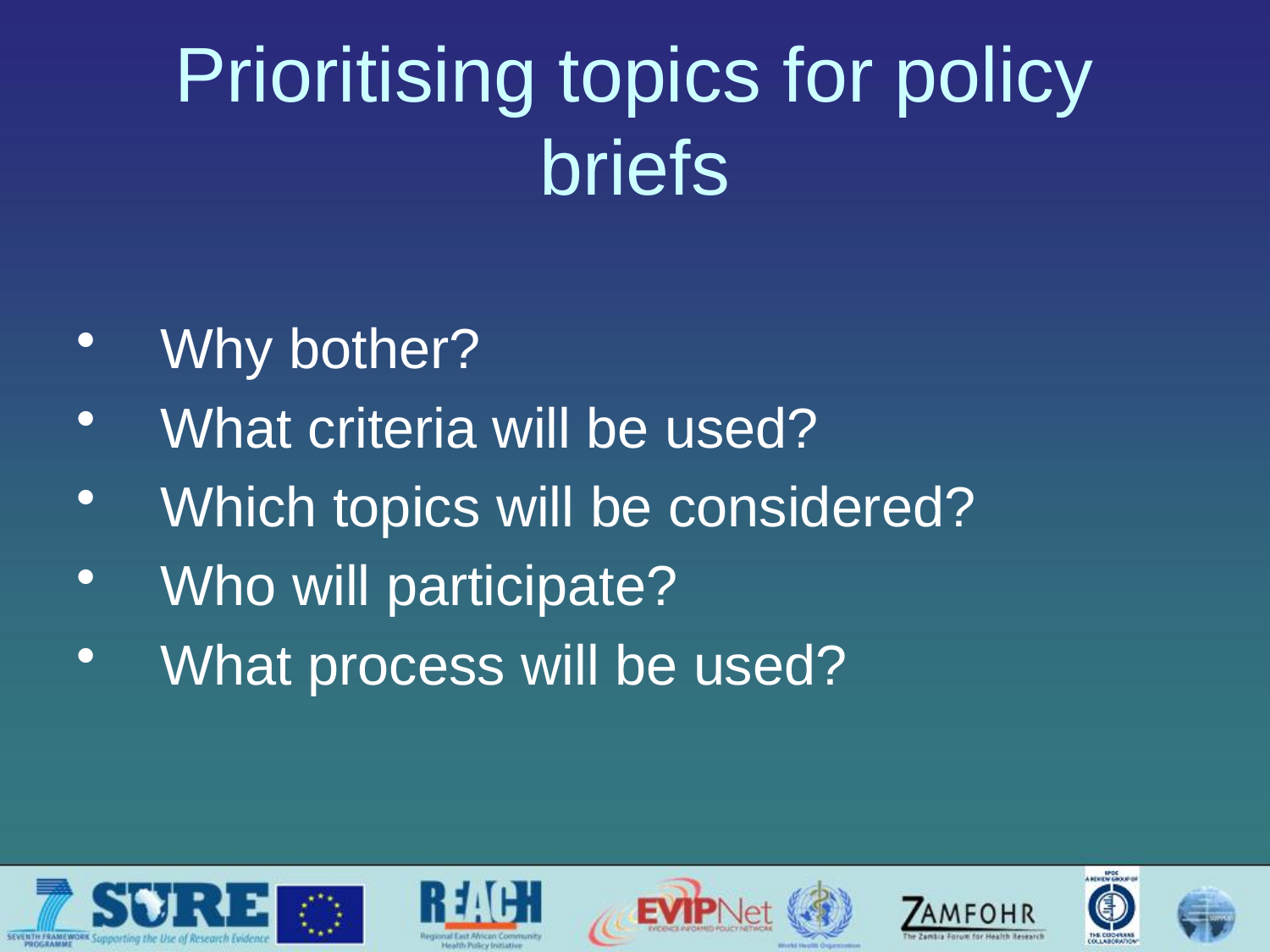

# Prioritising topics for policy briefs
Why bother?
What criteria will be used?
Which topics will be considered?
Who will participate?
What process will be used?